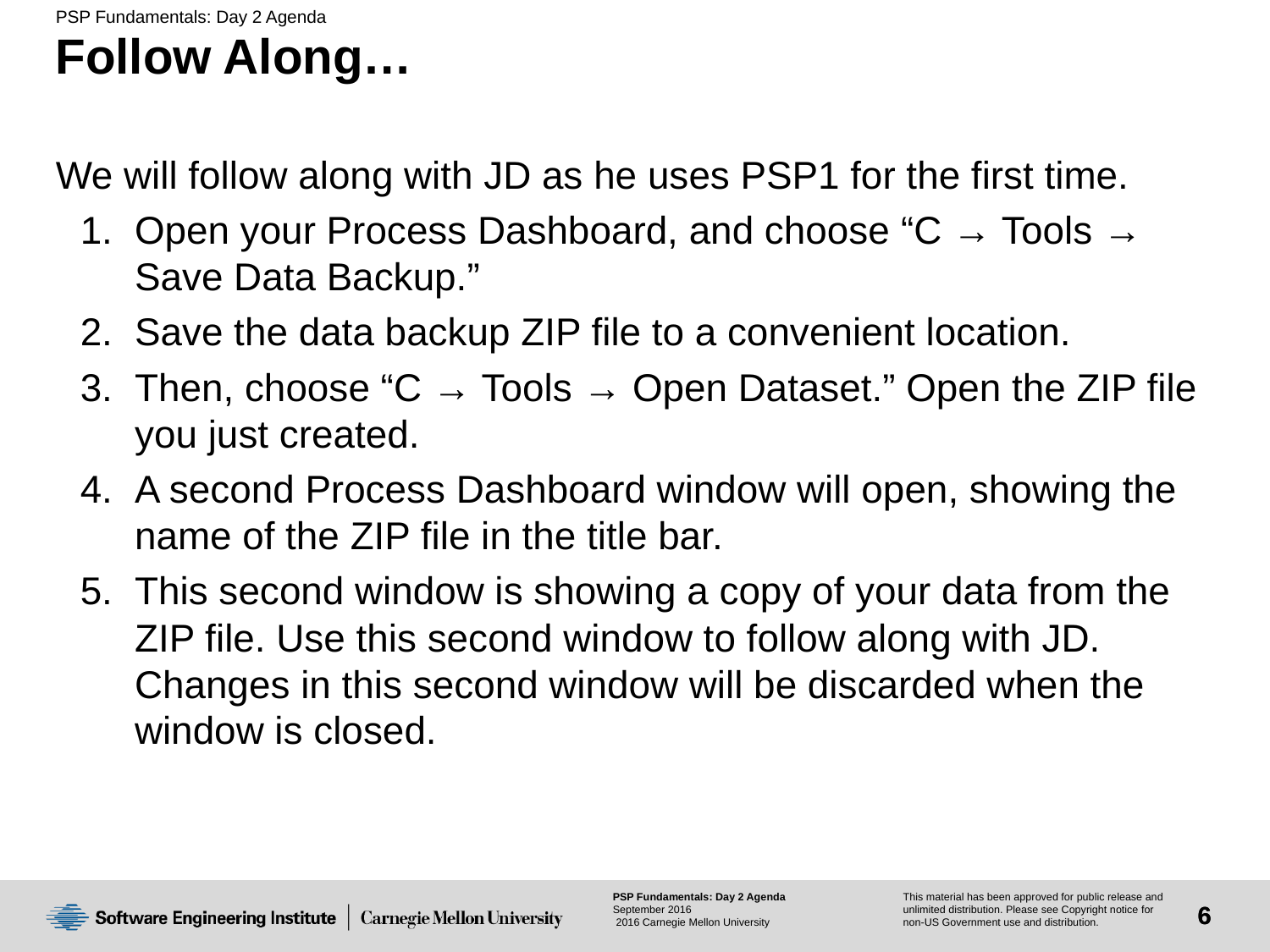

# Follow Along…
We will follow along with JD as he uses PSP1 for the first time.
Open your Process Dashboard, and choose “C → Tools → Save Data Backup.”
Save the data backup ZIP file to a convenient location.
Then, choose “C → Tools → Open Dataset.” Open the ZIP file you just created.
A second Process Dashboard window will open, showing the name of the ZIP file in the title bar.
This second window is showing a copy of your data from the ZIP file. Use this second window to follow along with JD.  Changes in this second window will be discarded when the window is closed.